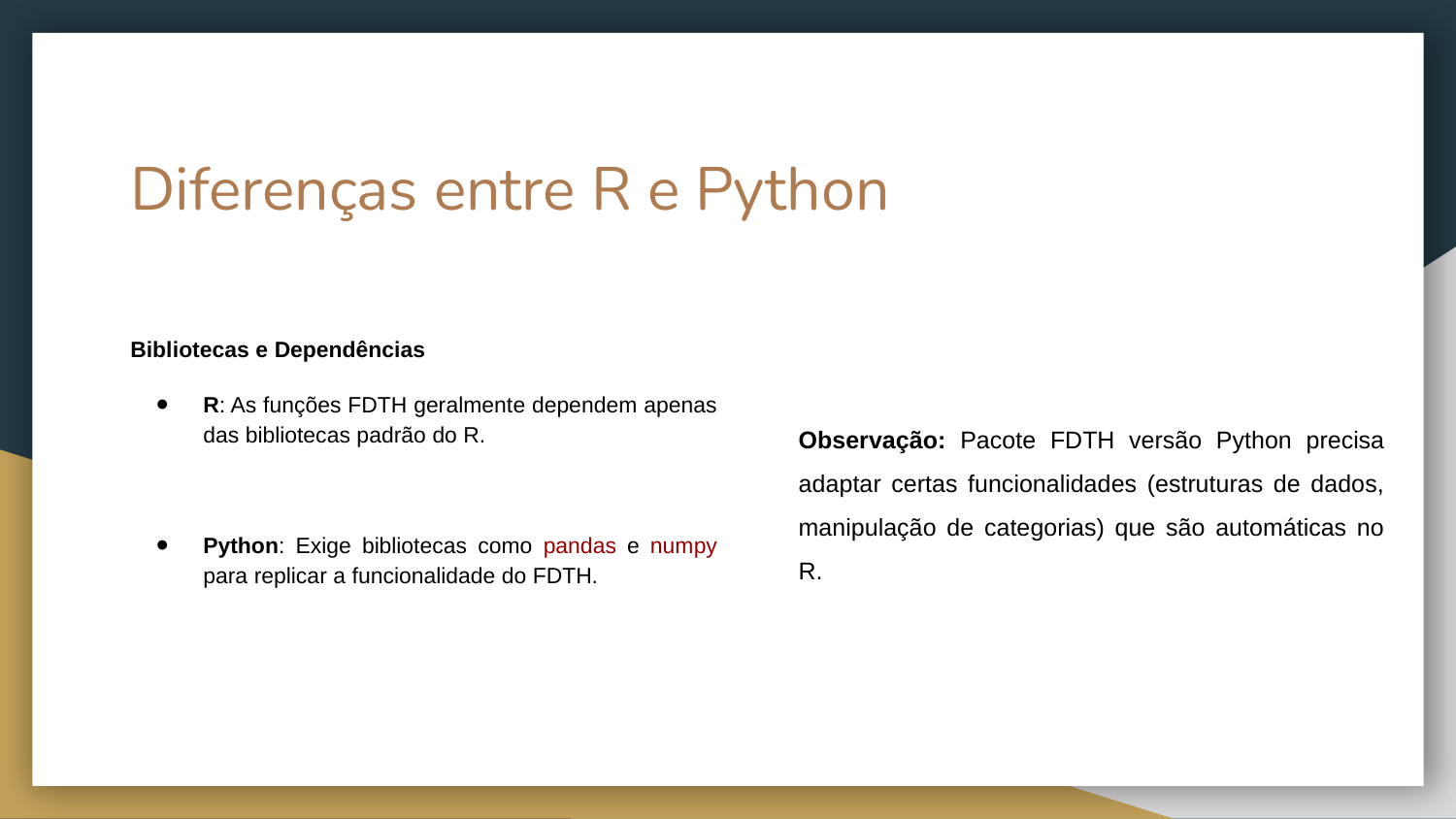

# Diferenças entre R e Python
Bibliotecas e Dependências
R: As funções FDTH geralmente dependem apenas das bibliotecas padrão do R.

Python: Exige bibliotecas como pandas e numpy para replicar a funcionalidade do FDTH.

Observação: Pacote FDTH versão Python precisa adaptar certas funcionalidades (estruturas de dados, manipulação de categorias) que são automáticas no R.